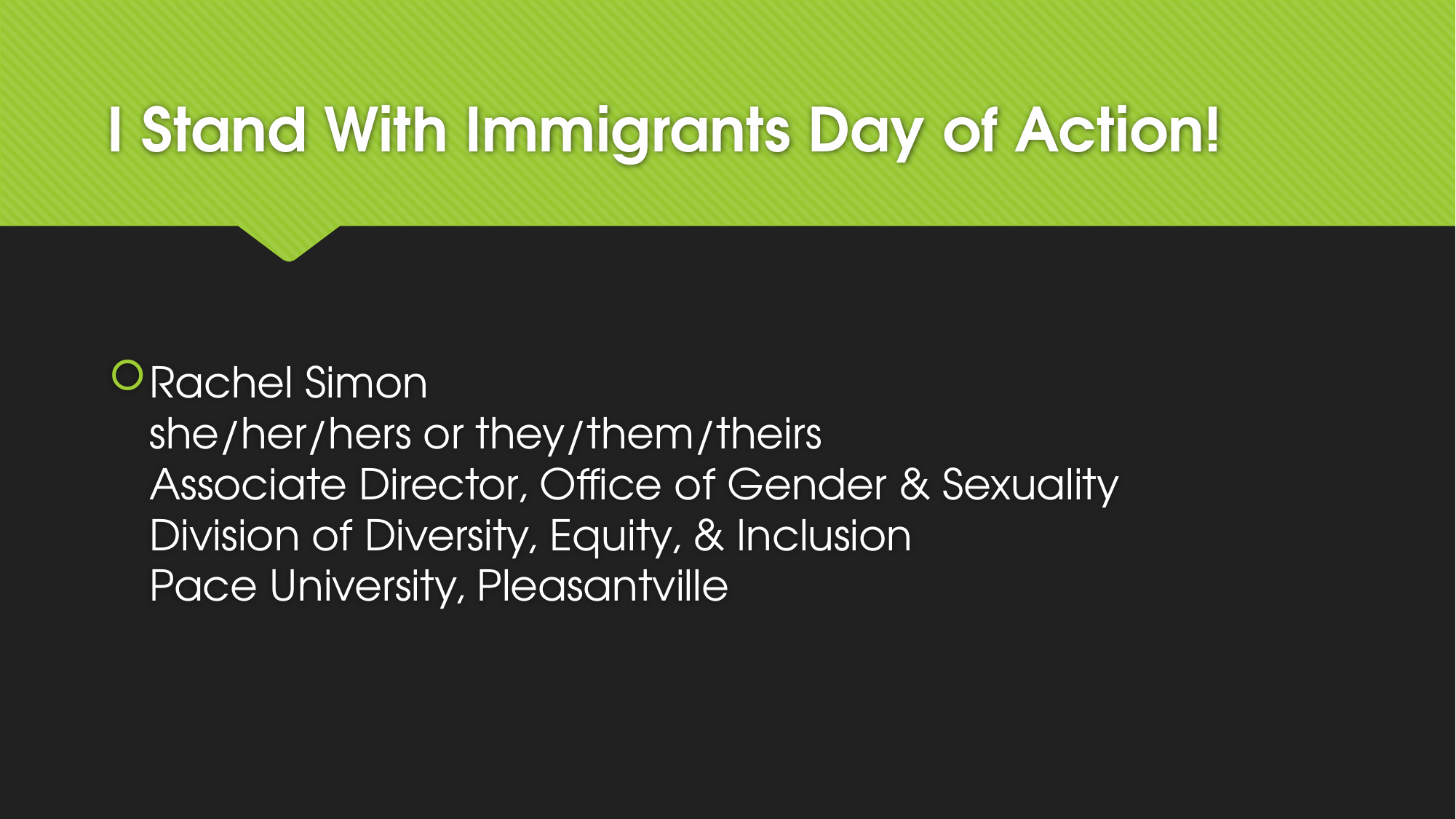

# I Stand With Immigrants Day of Action!
Rachel Simon
she/her/hers or they/them/theirs
Associate Director, Office of Gender & Sexuality
Division of Diversity, Equity, & Inclusion
Pace University, Pleasantville